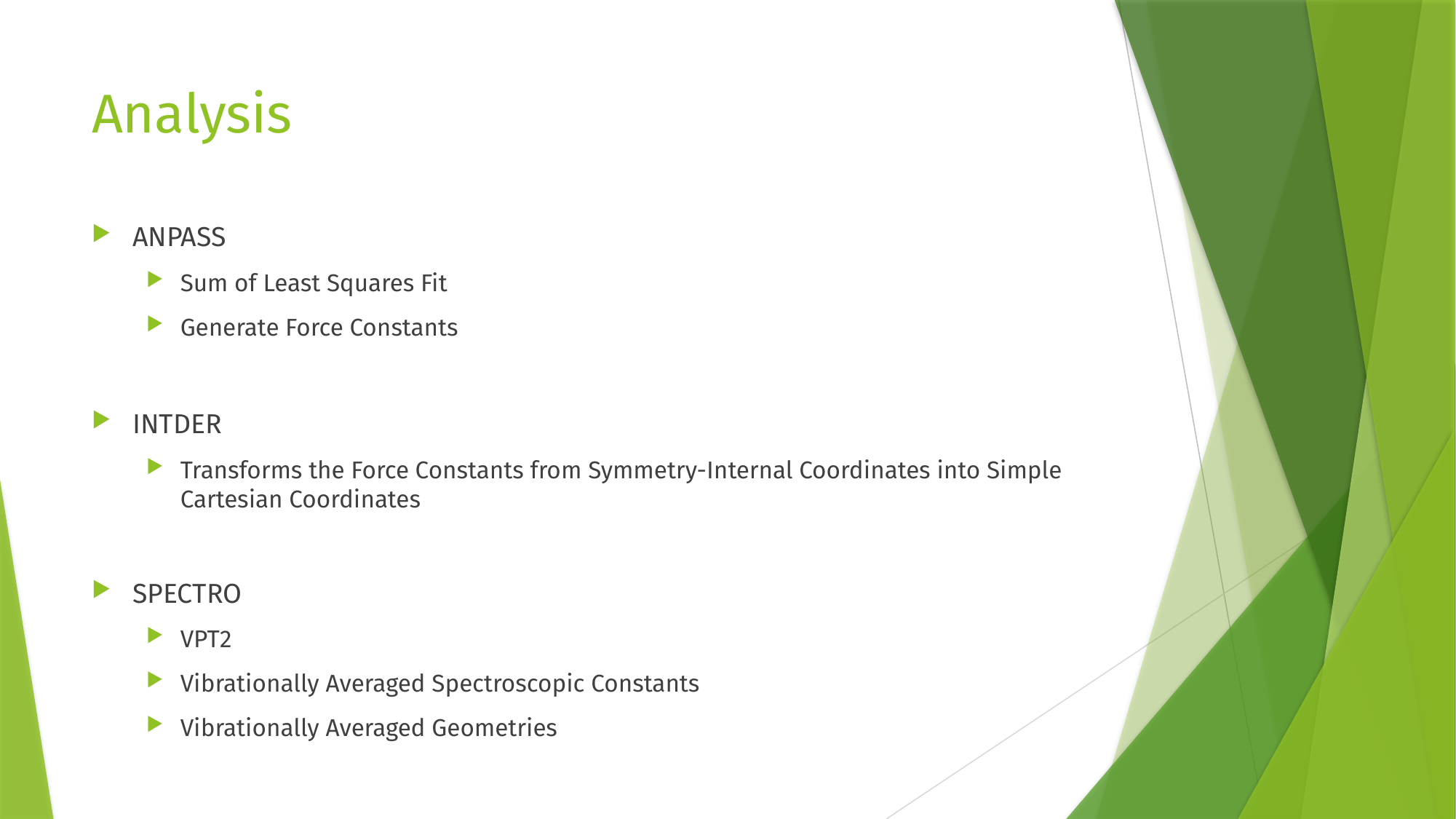

# Analysis
ANPASS
Sum of Least Squares Fit
Generate Force Constants

INTDER
Transforms the Force Constants from Symmetry-Internal Coordinates into Simple Cartesian Coordinates

SPECTRO
VPT2
Vibrationally Averaged Spectroscopic Constants
Vibrationally Averaged Geometries